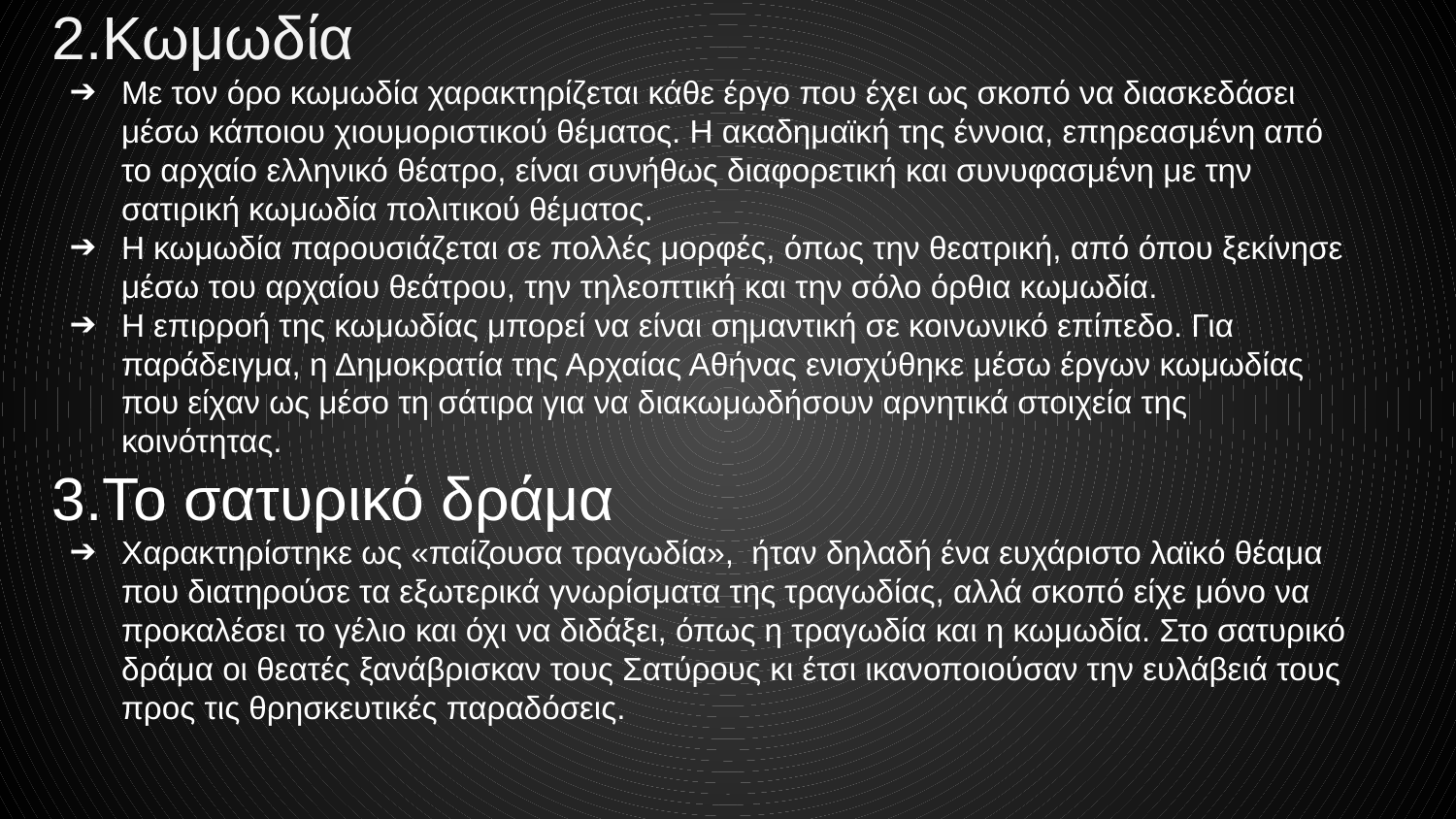

2.Κωμωδία
Με τον όρο κωμωδία χαρακτηρίζεται κάθε έργο που έχει ως σκοπό να διασκεδάσει μέσω κάποιου χιουμοριστικού θέματος. Η ακαδημαϊκή της έννοια, επηρεασμένη από το αρχαίο ελληνικό θέατρο, είναι συνήθως διαφορετική και συνυφασμένη με την σατιρική κωμωδία πολιτικού θέματος.
Η κωμωδία παρουσιάζεται σε πολλές μορφές, όπως την θεατρική, από όπου ξεκίνησε μέσω του αρχαίου θεάτρου, την τηλεοπτική και την σόλο όρθια κωμωδία.
Η επιρροή της κωμωδίας μπορεί να είναι σημαντική σε κοινωνικό επίπεδο. Για παράδειγμα, η Δημοκρατία της Αρχαίας Αθήνας ενισχύθηκε μέσω έργων κωμωδίας που είχαν ως μέσο τη σάτιρα για να διακωμωδήσουν αρνητικά στοιχεία της κοινότητας.
3.To σατυρικό δράμα
Χαρακτηρίστηκε ως «παίζουσα τραγωδία»,  ήταν δηλαδή ένα ευχάριστο λαϊκό θέαμα που διατηρούσε τα εξωτερικά γνωρίσματα της τραγωδίας, αλλά σκοπό είχε μόνο να προκαλέσει το γέλιο και όχι να διδάξει, όπως η τραγωδία και η κωμωδία. Στο σατυρικό δράμα οι θεατές ξανάβρισκαν τους Σατύρους κι έτσι ικανοποιούσαν την ευλάβειά τους προς τις θρησκευτικές παραδόσεις.